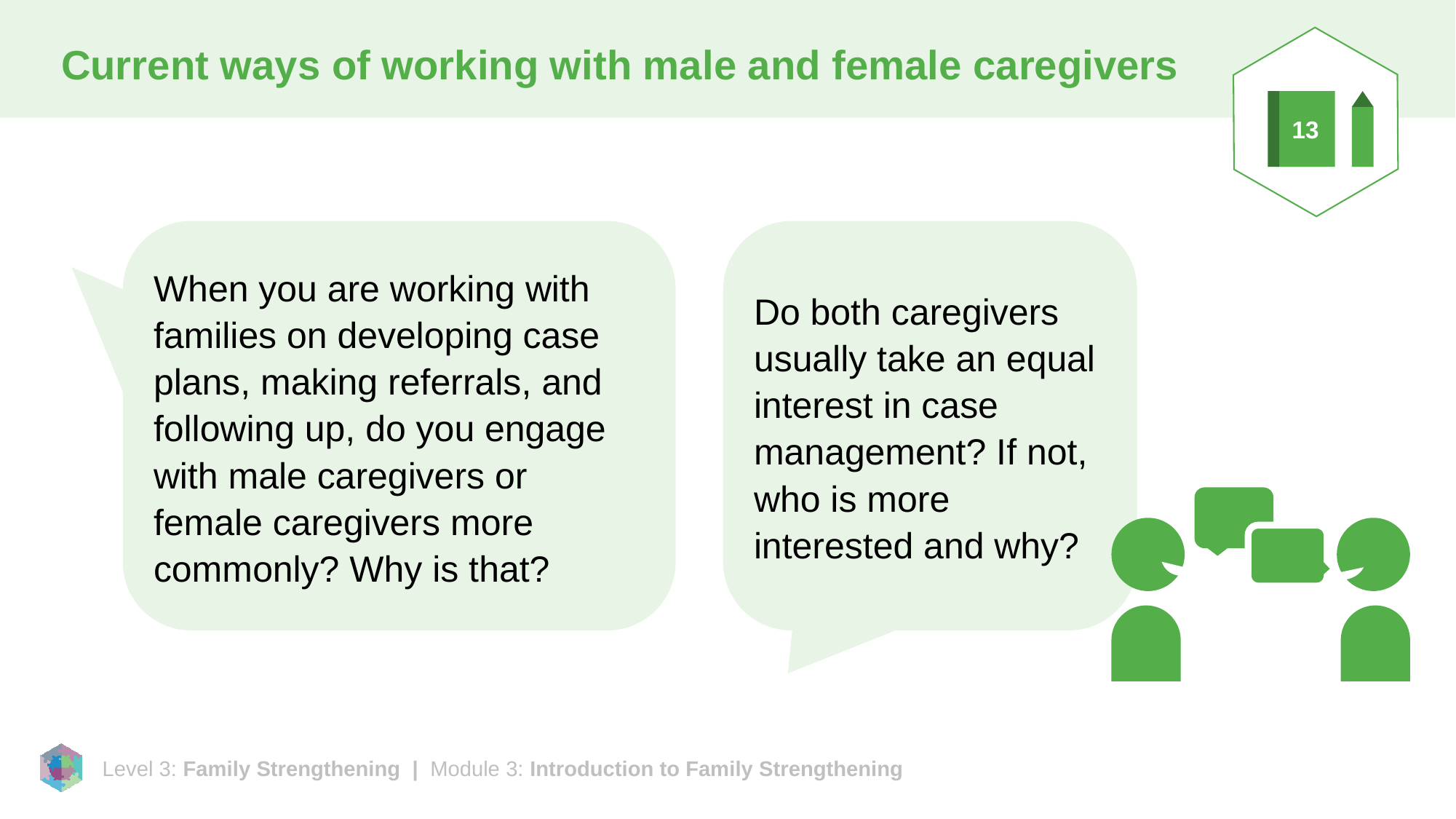

# Current ways of working with male and female caregivers

13

When you are working with families on developing case plans, making referrals, and following up, do you engage with male caregivers or female caregivers more commonly? Why is that?
Do both caregivers usually take an equal interest in case management? If not, who is more interested and why?